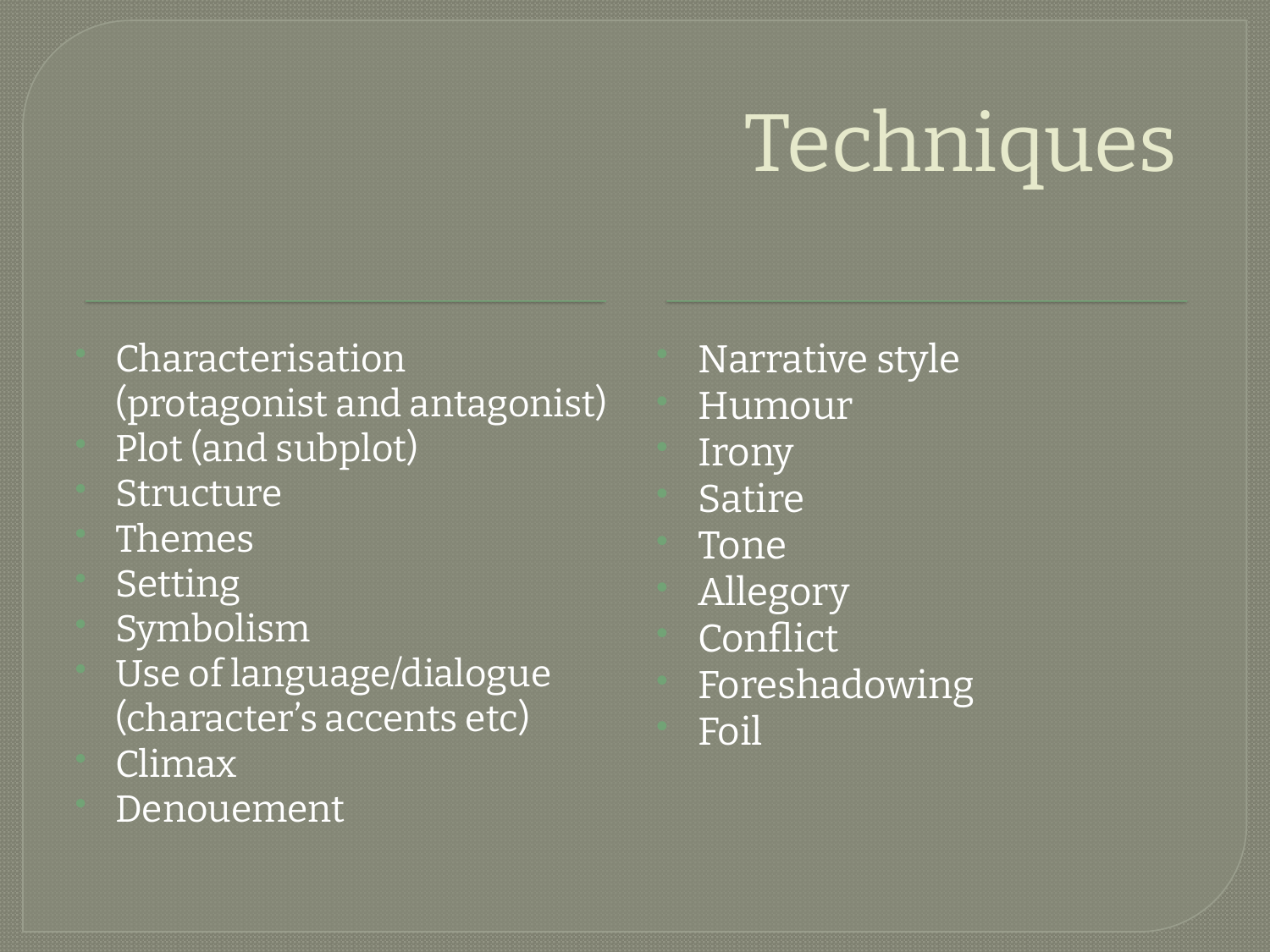

# Techniques
Characterisation (protagonist and antagonist)
Plot (and subplot)
Structure
Themes
Setting
Symbolism
Use of language/dialogue (character’s accents etc)
Climax
Denouement

Narrative style
Humour
Irony
Satire
Tone
Allegory
Conflict
Foreshadowing
Foil